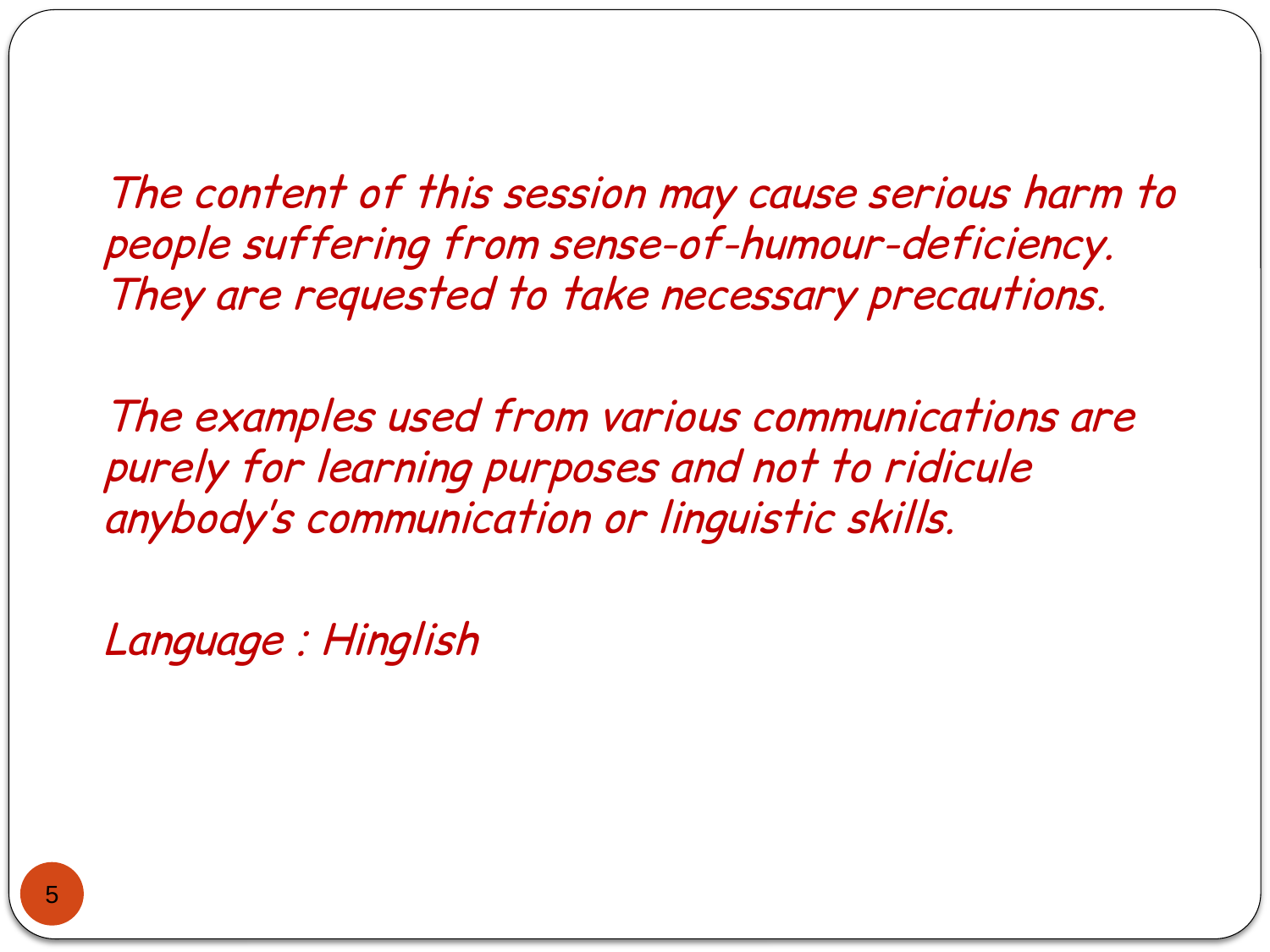

The content of this session may cause serious harm to people suffering from sense-of-humour-deficiency. They are requested to take necessary precautions.

   The examples used from various communications are purely for learning purposes and not to ridicule anybody’s communication or linguistic skills.

   Language : Hinglish

5